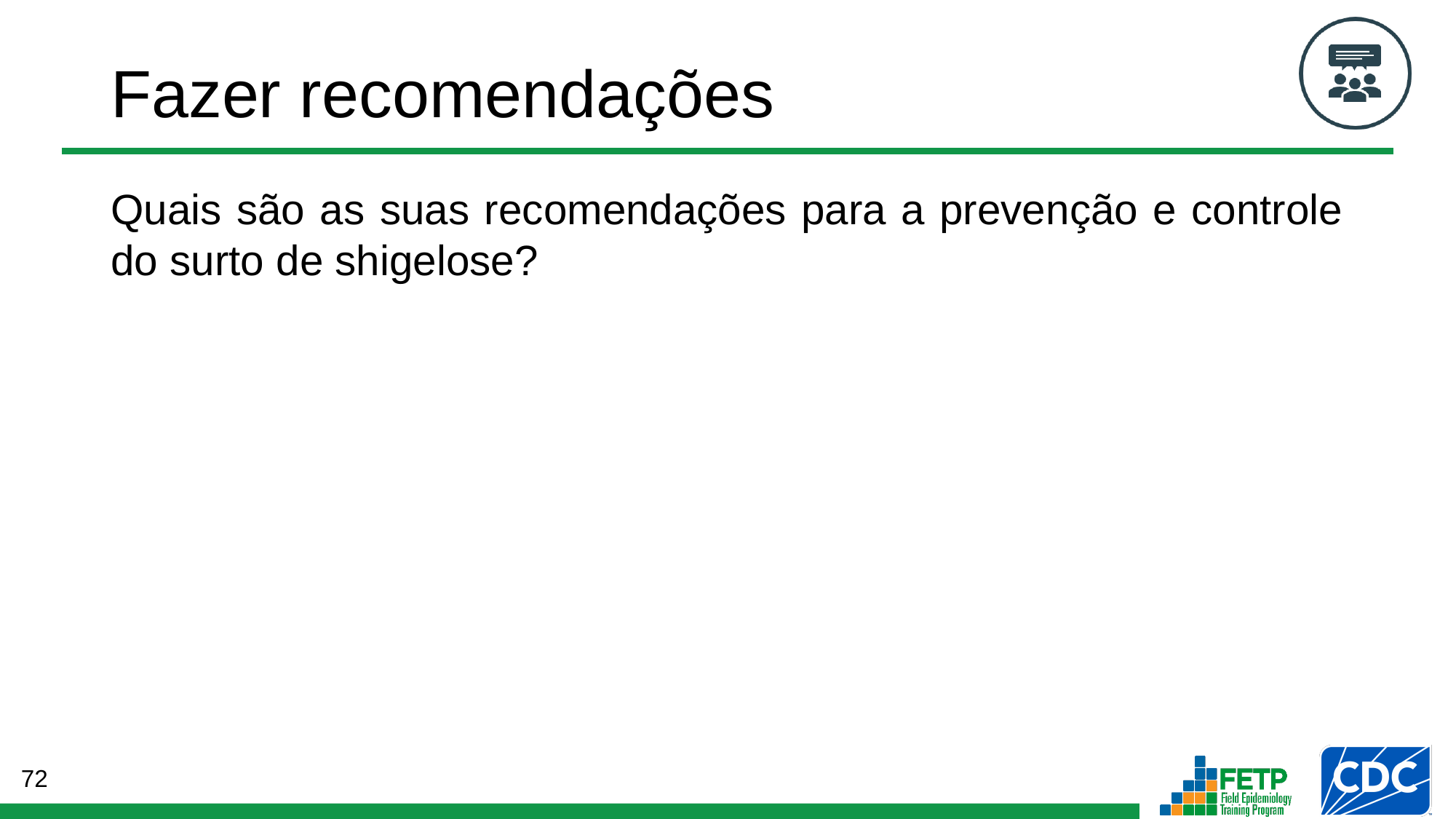

# Fazer recomendações
Quais são as suas recomendações para a prevenção e controle do surto de shigelose?